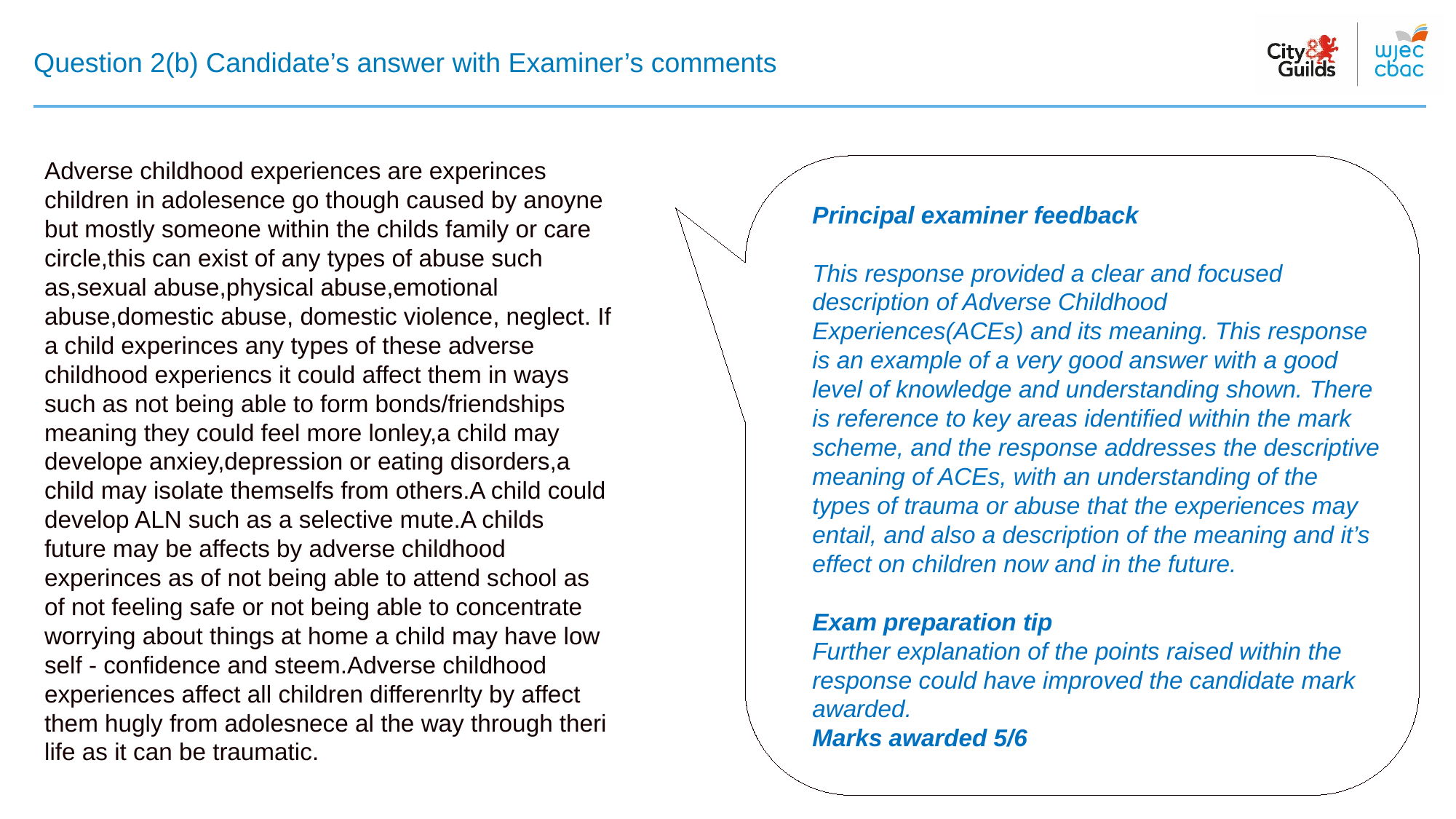

# Question 2(b) Candidate’s answer with Examiner’s comments
Adverse childhood experiences are experinces children in adolesence go though caused by anoyne but mostly someone within the childs family or care circle,this can exist of any types of abuse such as,sexual abuse,physical abuse,emotional abuse,domestic abuse, domestic violence, neglect. If a child experinces any types of these adverse childhood experiencs it could affect them in ways such as not being able to form bonds/friendships meaning they could feel more lonley,a child may develope anxiey,depression or eating disorders,a child may isolate themselfs from others.A child could develop ALN such as a selective mute.A childs future may be affects by adverse childhood experinces as of not being able to attend school as of not feeling safe or not being able to concentrate worrying about things at home a child may have low self - confidence and steem.Adverse childhood experiences affect all children differenrlty by affect them hugly from adolesnece al the way through theri life as it can be traumatic.

Principal examiner feedback​
​
This response provided a clear and focused description of Adverse Childhood Experiences(ACEs) and its meaning. This response is an example of a very good answer with a good level of knowledge and understanding shown. There is reference to key areas identified within the mark scheme, and the response addresses the descriptive meaning of ACEs, with an understanding of the types of trauma or abuse that the experiences may entail, and also a description of the meaning and it’s effect on children now and in the future.

Exam preparation tip
Further explanation of the points raised within the response could have improved the candidate mark awarded.
Marks awarded 5/6